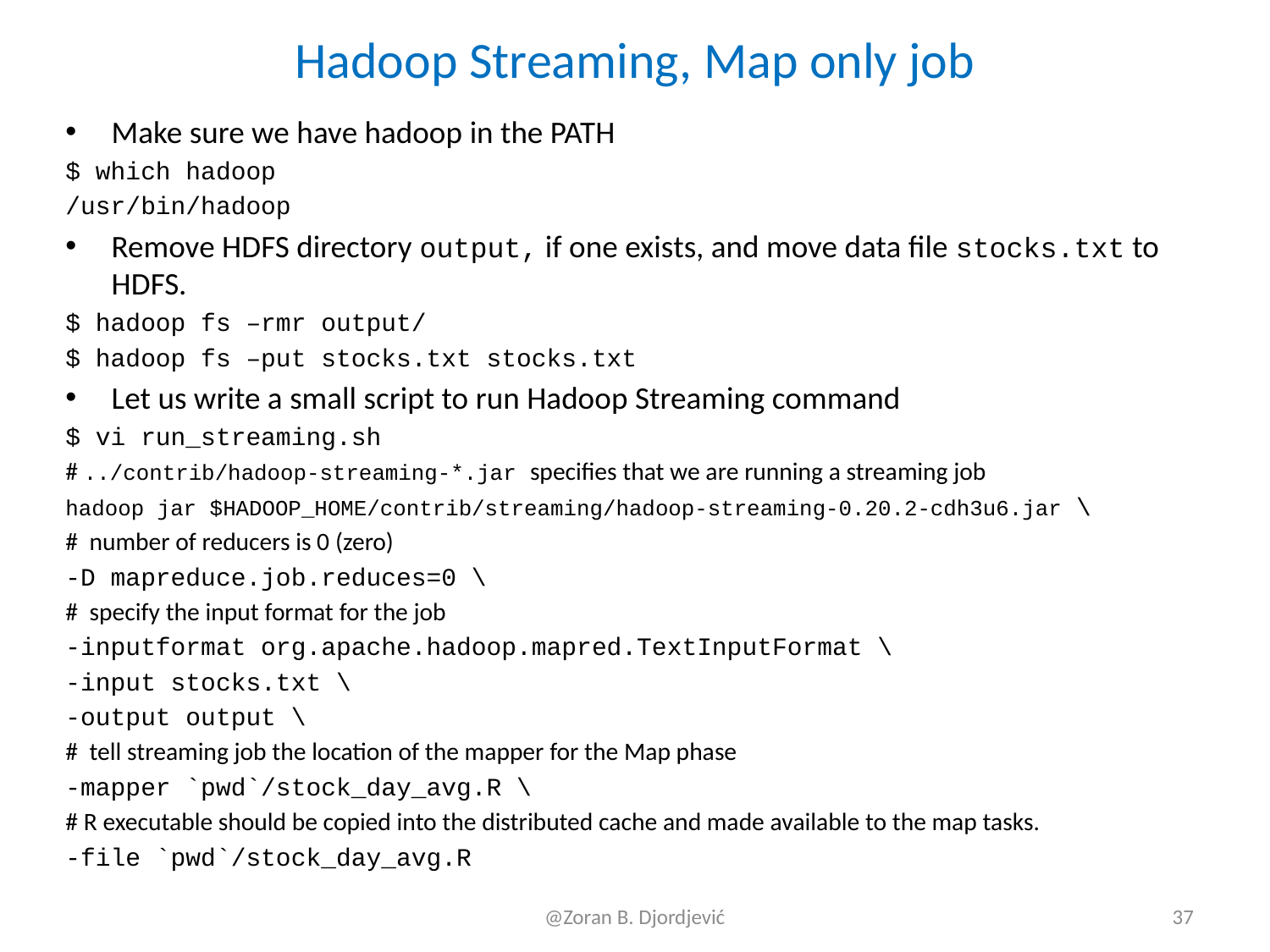

# Hadoop Streaming, Map only job
Make sure we have hadoop in the PATH
$ which hadoop
/usr/bin/hadoop
Remove HDFS directory output, if one exists, and move data file stocks.txt to HDFS.
$ hadoop fs –rmr output/
$ hadoop fs –put stocks.txt stocks.txt
Let us write a small script to run Hadoop Streaming command
$ vi run_streaming.sh
# ../contrib/hadoop-streaming-*.jar specifies that we are running a streaming job
hadoop jar $HADOOP_HOME/contrib/streaming/hadoop-streaming-0.20.2-cdh3u6.jar \
#  number of reducers is 0 (zero)
-D mapreduce.job.reduces=0 \
#  specify the input format for the job
-inputformat org.apache.hadoop.mapred.TextInputFormat \
-input stocks.txt \
-output output \
#  tell streaming job the location of the mapper for the Map phase
-mapper `pwd`/stock_day_avg.R \
# R executable should be copied into the distributed cache and made available to the map tasks.
-file `pwd`/stock_day_avg.R

@Zoran B. Djordjević
37